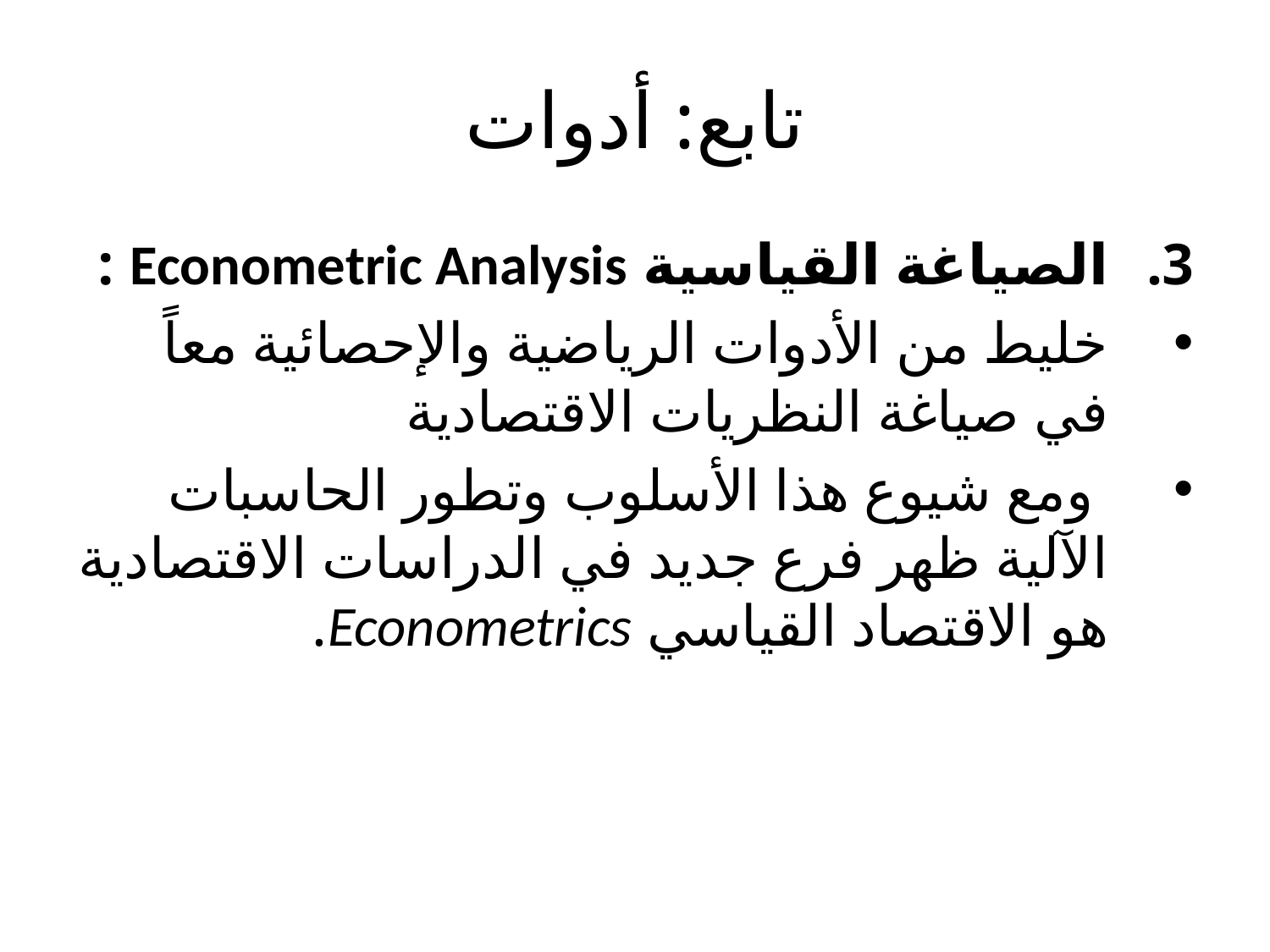

# تابع: أدوات
الصياغة القياسية Econometric Analysis :
خليط من الأدوات الرياضية والإحصائية معاً في صياغة النظريات الاقتصادية
 ومع شيوع هذا الأسلوب وتطور الحاسبات الآلية ظهر فرع جديد في الدراسات الاقتصادية هو الاقتصاد القياسي Econometrics.